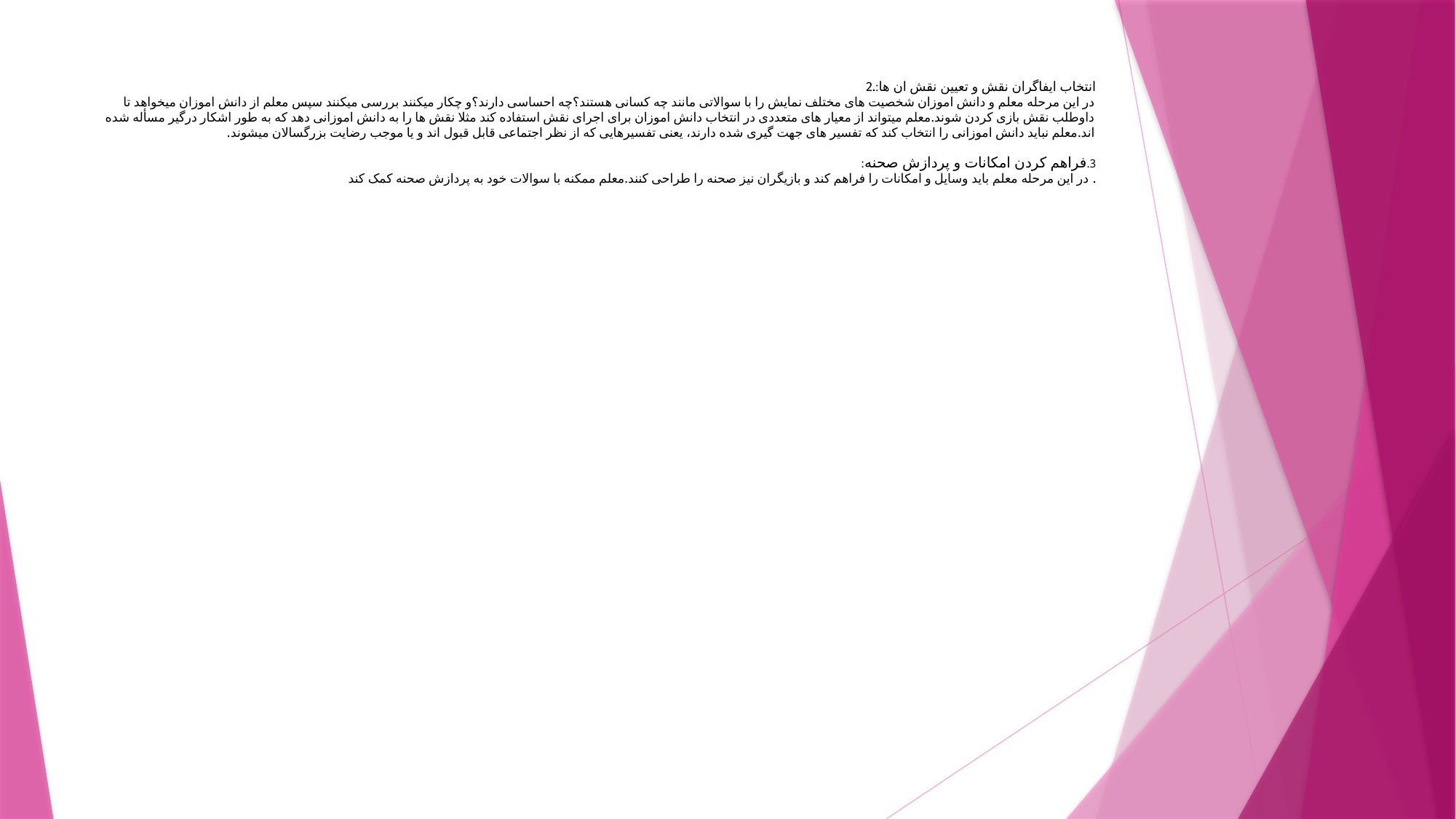

# 2.انتخاب ایفاگران نقش و تعیین نقش ان ها: در این مرحله معلم و دانش اموزان شخصیت های مختلف نمایش را با سوالاتی مانند چه کسانی هستند؟چه احساسی دارند؟و چکار میکنند بررسی میکنند سپس معلم از دانش اموزان میخواهد تا داوطلب نقش بازی کردن شوند.معلم میتواند از معیار های متعددی در انتخاب دانش اموزان برای اجرای نقش استفاده کند مثلا نقش ها را به دانش اموزانی دهد که به طور اشکار درگیر مسأله شده اند.معلم نباید دانش اموزانی را انتخاب کند که تفسیر های جهت گیری شده دارند، یعنی تفسیرهایی که از نظر اجتماعی قابل قبول اند و یا موجب رضایت بزرگسالان میشوند. 3.فراهم کردن امکانات و پردازش صحنه: در این مرحله معلم باید وسایل و امکانات را فراهم کند و بازیگران نیز صحنه را طراحی کنند.معلم ممکنه با سوالات خود به پردازش صحنه کمک کند.